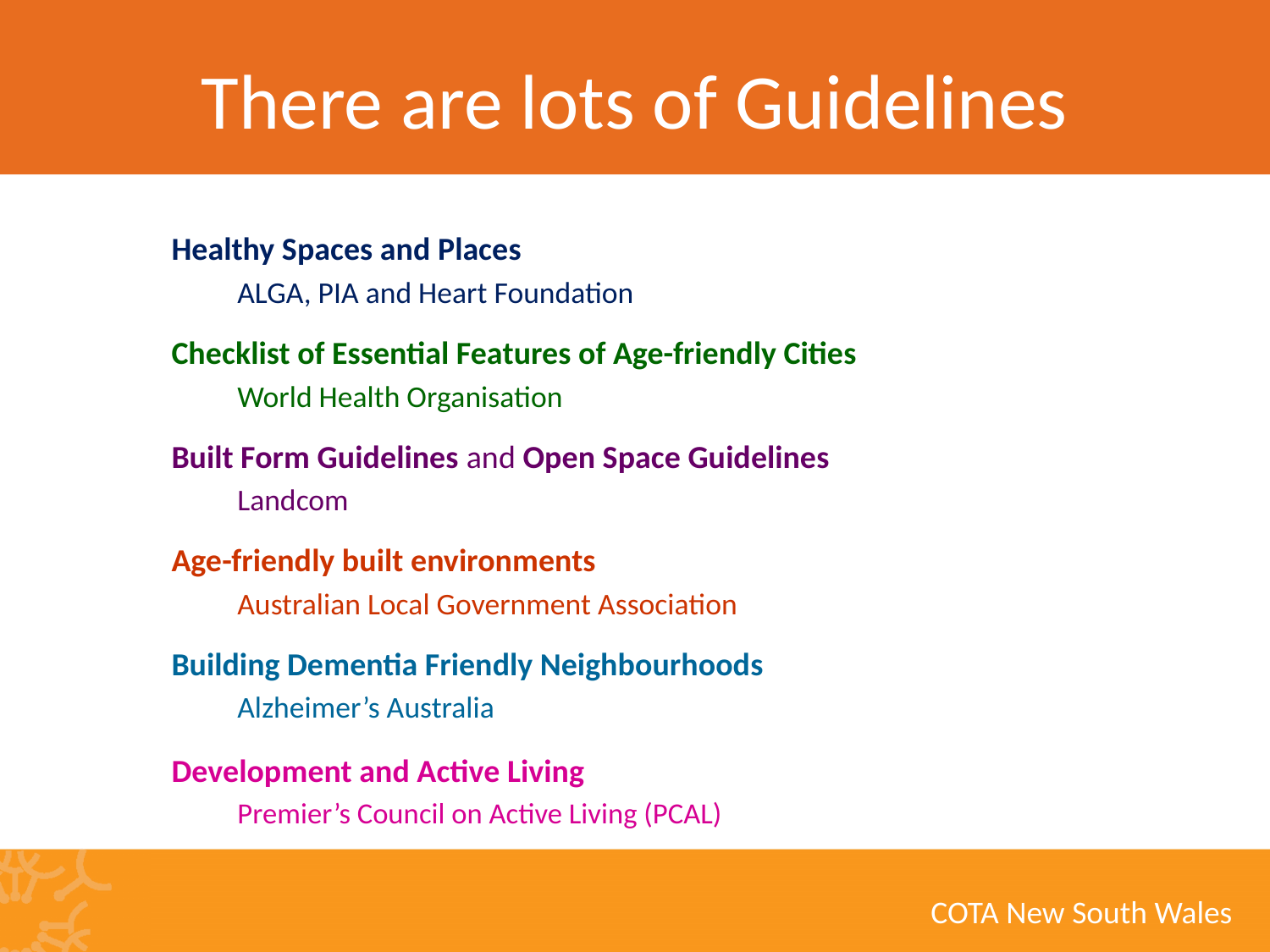

# There are lots of Guidelines
Healthy Spaces and Places
		ALGA, PIA and Heart Foundation

Checklist of Essential Features of Age-friendly Cities
		World Health Organisation

Built Form Guidelines and Open Space Guidelines
		Landcom

Age-friendly built environments
		Australian Local Government Association

Building Dementia Friendly Neighbourhoods
		Alzheimer’s Australia

Development and Active Living
		Premier’s Council on Active Living (PCAL)